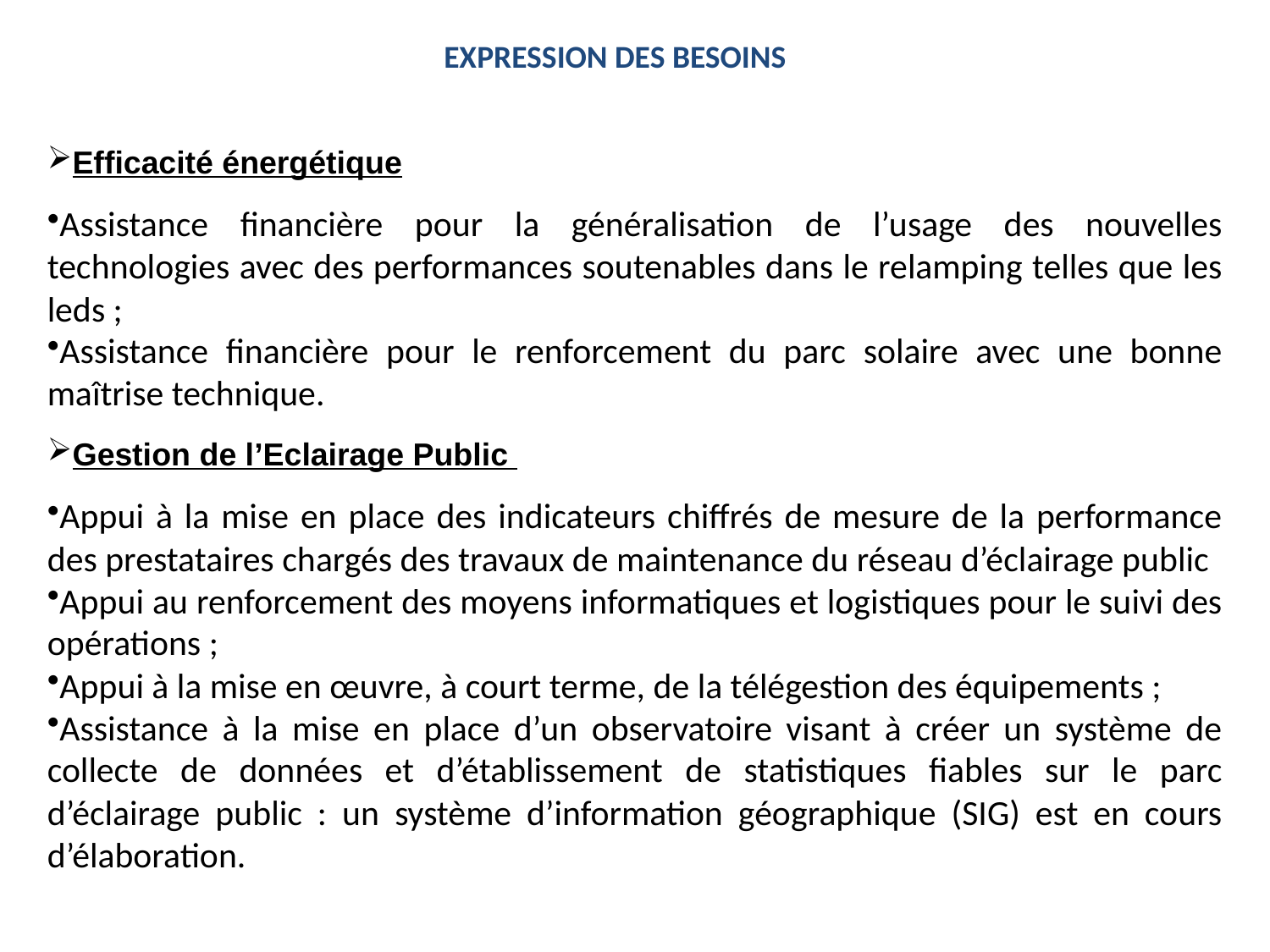

EXPRESSION DES BESOINS
Efficacité énergétique

Assistance financière pour la généralisation de l’usage des nouvelles technologies avec des performances soutenables dans le relamping telles que les leds ;
Assistance financière pour le renforcement du parc solaire avec une bonne maîtrise technique.

Gestion de l’Eclairage Public

Appui à la mise en place des indicateurs chiffrés de mesure de la performance des prestataires chargés des travaux de maintenance du réseau d’éclairage public
Appui au renforcement des moyens informatiques et logistiques pour le suivi des opérations ;
Appui à la mise en œuvre, à court terme, de la télégestion des équipements ;
Assistance à la mise en place d’un observatoire visant à créer un système de collecte de données et d’établissement de statistiques fiables sur le parc d’éclairage public : un système d’information géographique (SIG) est en cours d’élaboration.